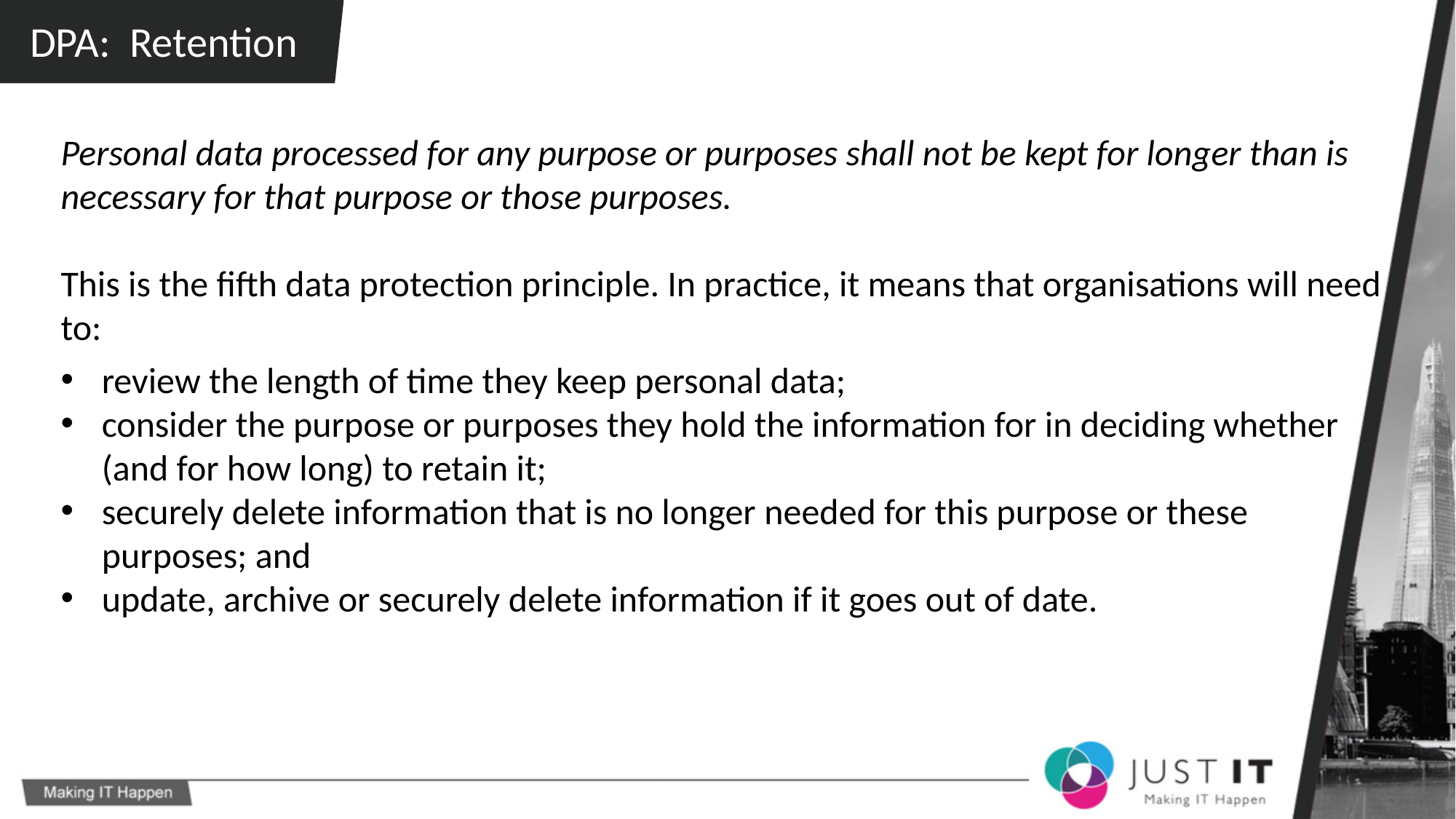

DPA:  Retention
Personal data processed for any purpose or purposes shall not be kept for longer than is necessary for that purpose or those purposes.

This is the fifth data protection principle. In practice, it means that organisations will need to:
review the length of time they keep personal data;
consider the purpose or purposes they hold the information for in deciding whether (and for how long) to retain it;
securely delete information that is no longer needed for this purpose or these purposes; and
update, archive or securely delete information if it goes out of date.